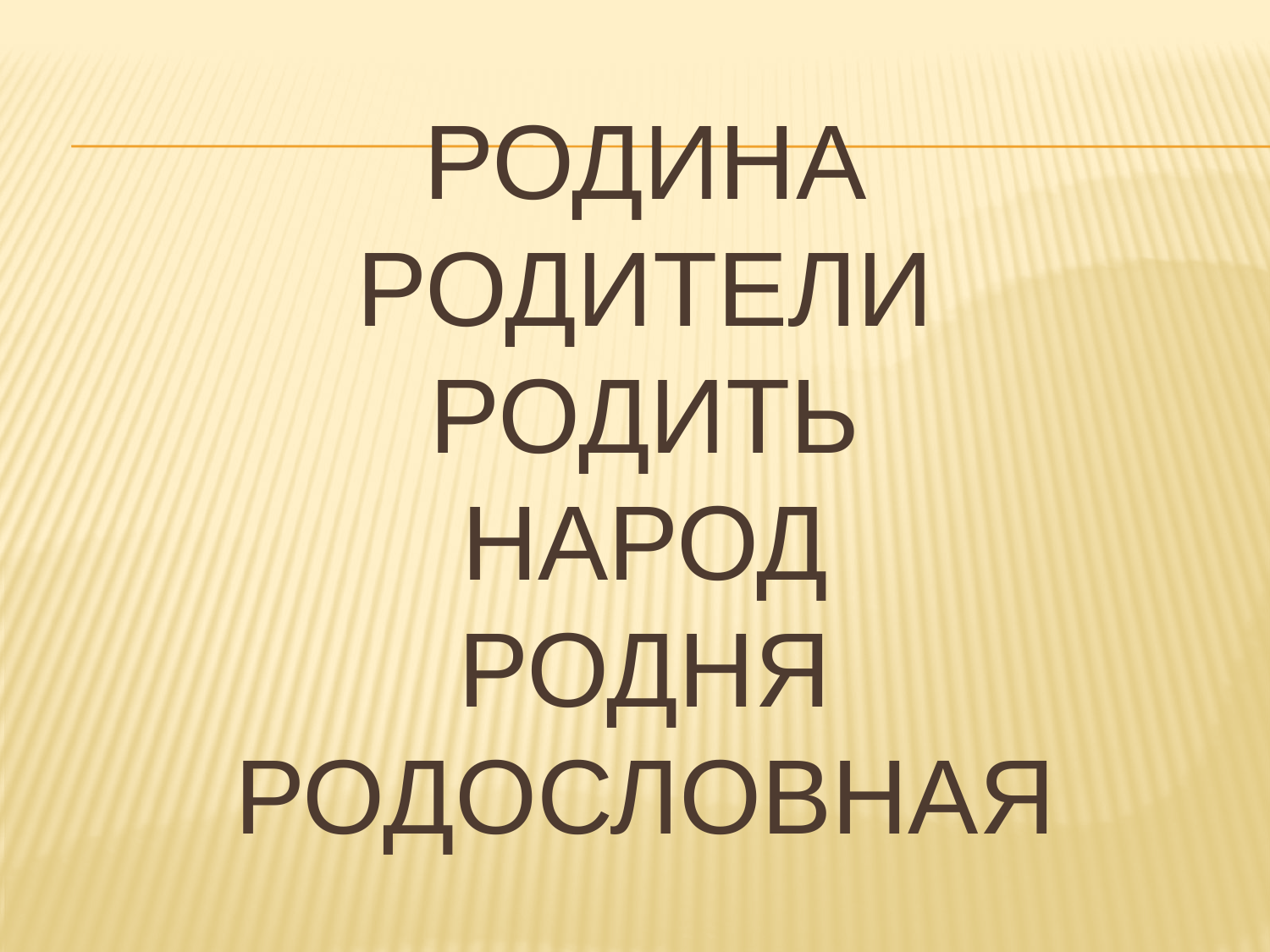

# Родина родители родить народ родня родословная